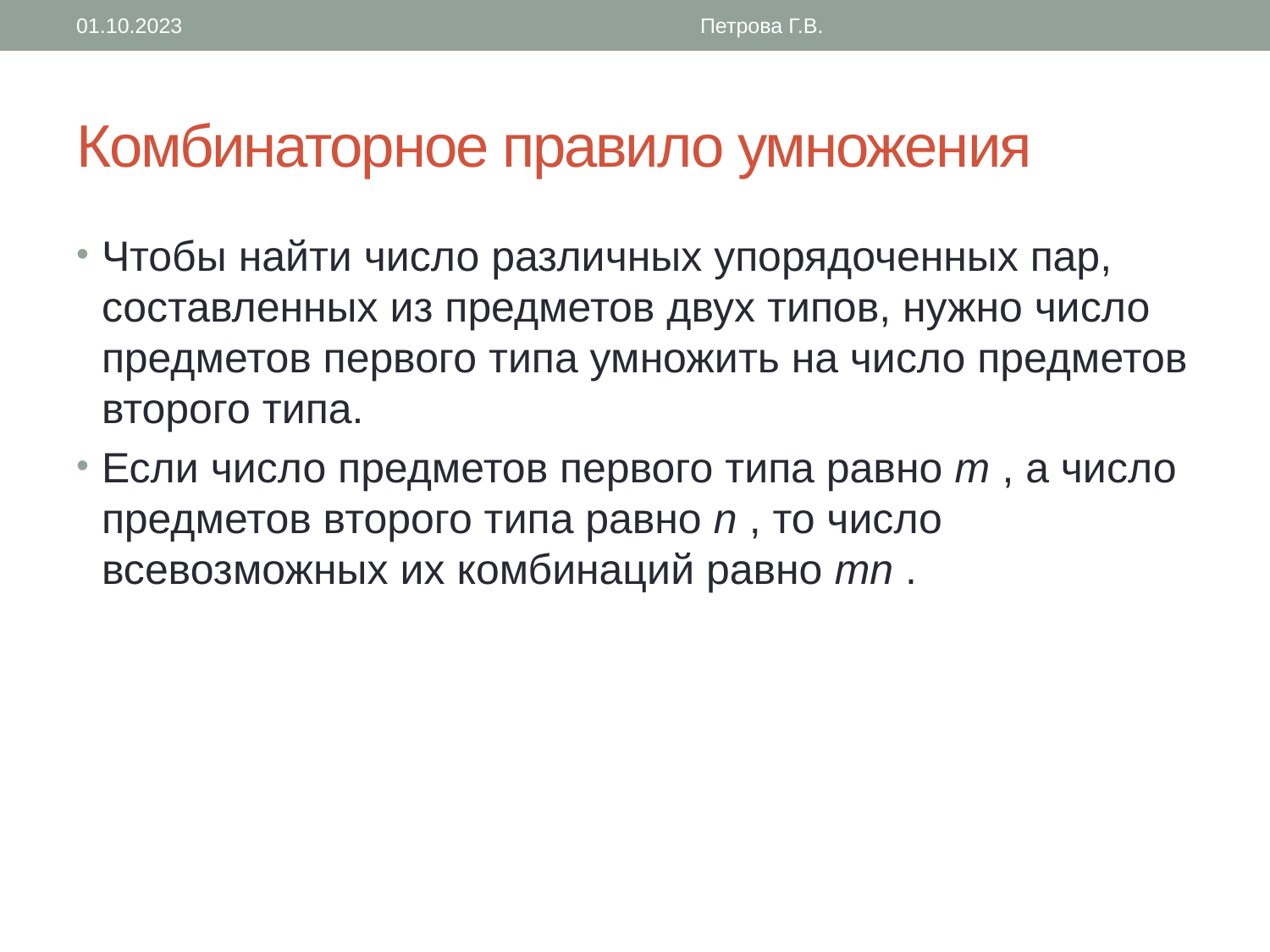

01.10.2023
Петрова Г.В.
# Комбинаторное правило умножения
Чтобы найти число различных упорядоченных пар, составленных из предметов двух типов, нужно число предметов первого типа умножить на число предметов второго типа.
Если число предметов первого типа равно m , а число предметов второго типа равно n , то число всевозможных их комбинаций равно mn .